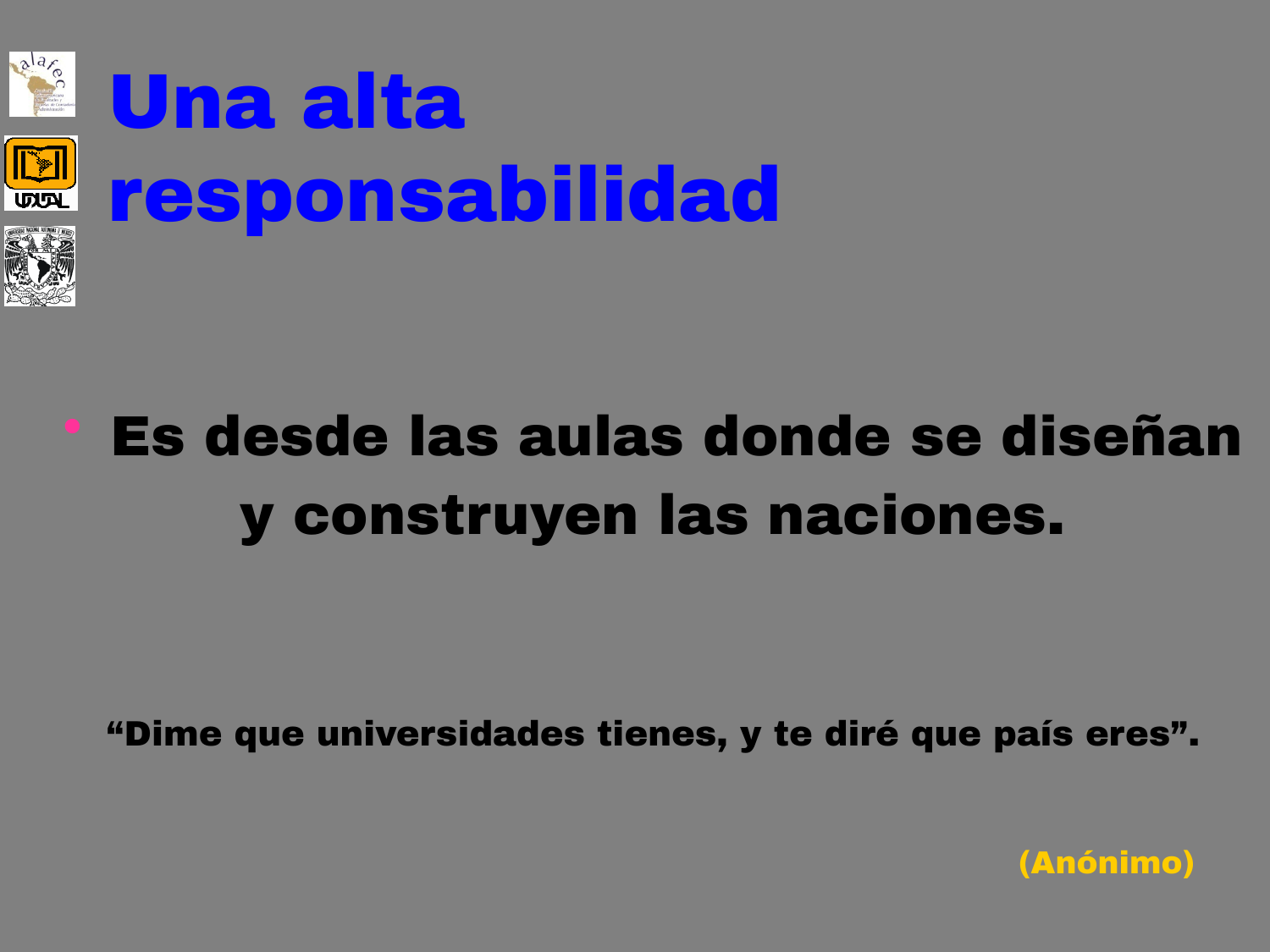

# Una alta responsabilidad
Es desde las aulas donde se diseñan
y construyen las naciones.

“Dime que universidades tienes, y te diré que país eres”.
(Anónimo)